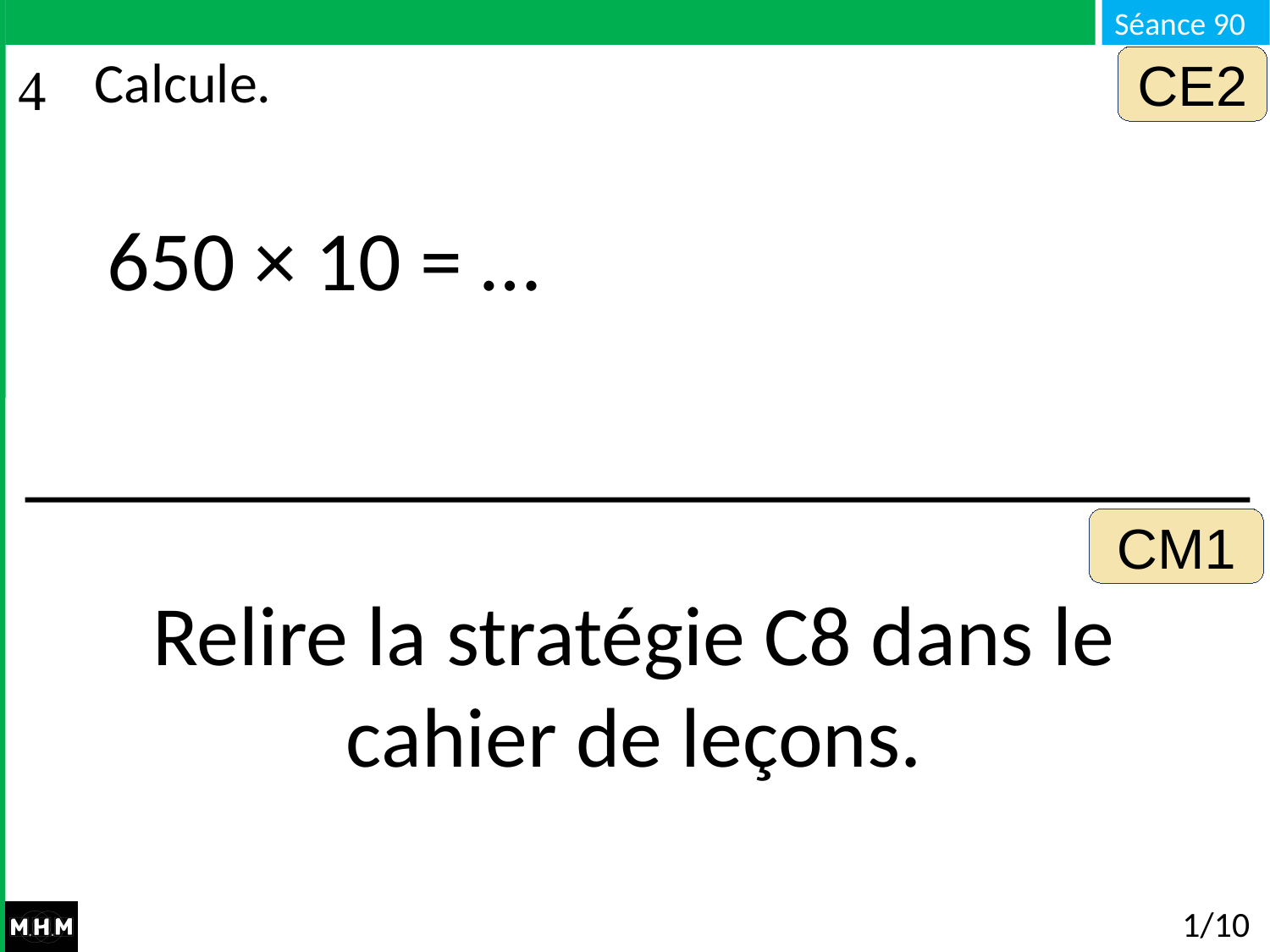

CE2
Calcule.
650 × 10 = …

CM1
Relire la stratégie C8 dans le cahier de leçons.
# 1/10